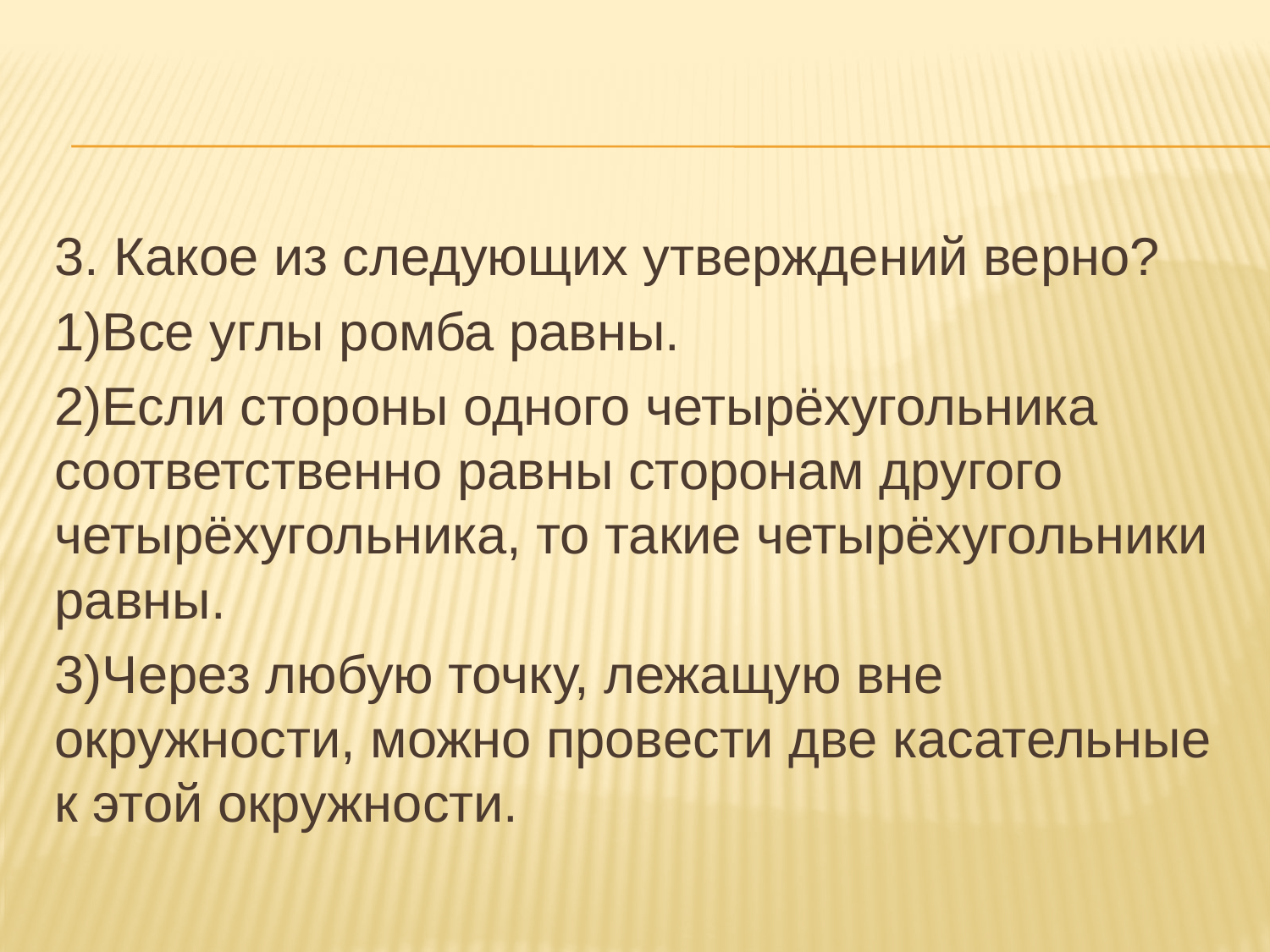

3. Какое из следующих утверждений верно?
1)Все углы ромба равны.
2)Если стороны одного четырёхугольника соответственно равны сторонам другого четырёхугольника, то такие четырёхугольники равны.
3)Через любую точку, лежащую вне окружности, можно провести две касательные к этой окружности.